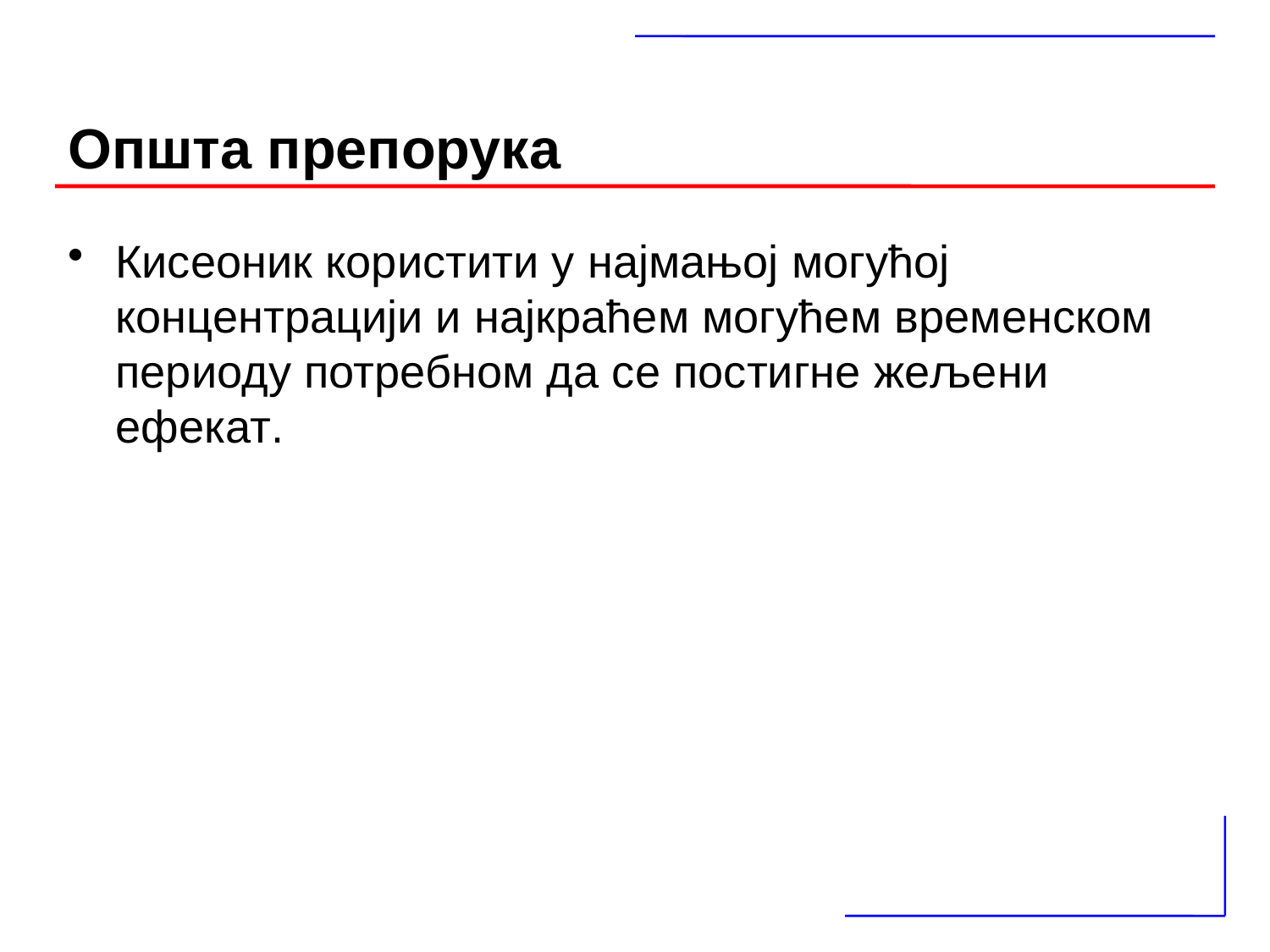

# Општа препорука
Кисеоник користити у најмањој могућој концентрацији и најкраћем могућем временском периоду потребном да се постигне жељени ефекат.